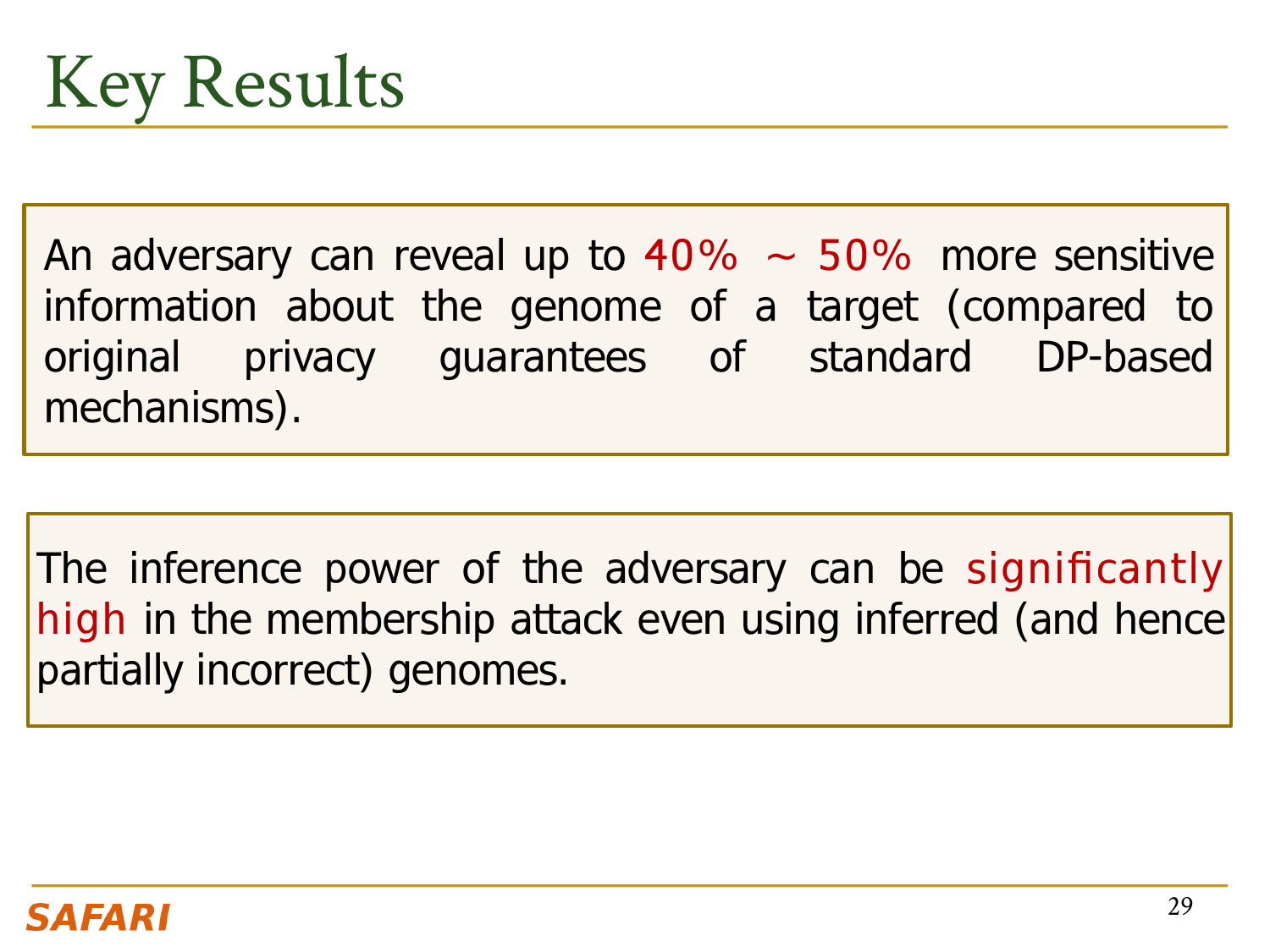

# Key Results

An adversary can reveal up to 40% ~ 50% more sensitive information about the genome of a target (compared to original privacy guarantees of standard DP-based mechanisms).

The inference power of the adversary can be significantly high in the membership attack even using inferred (and hence partially incorrect) genomes.
29